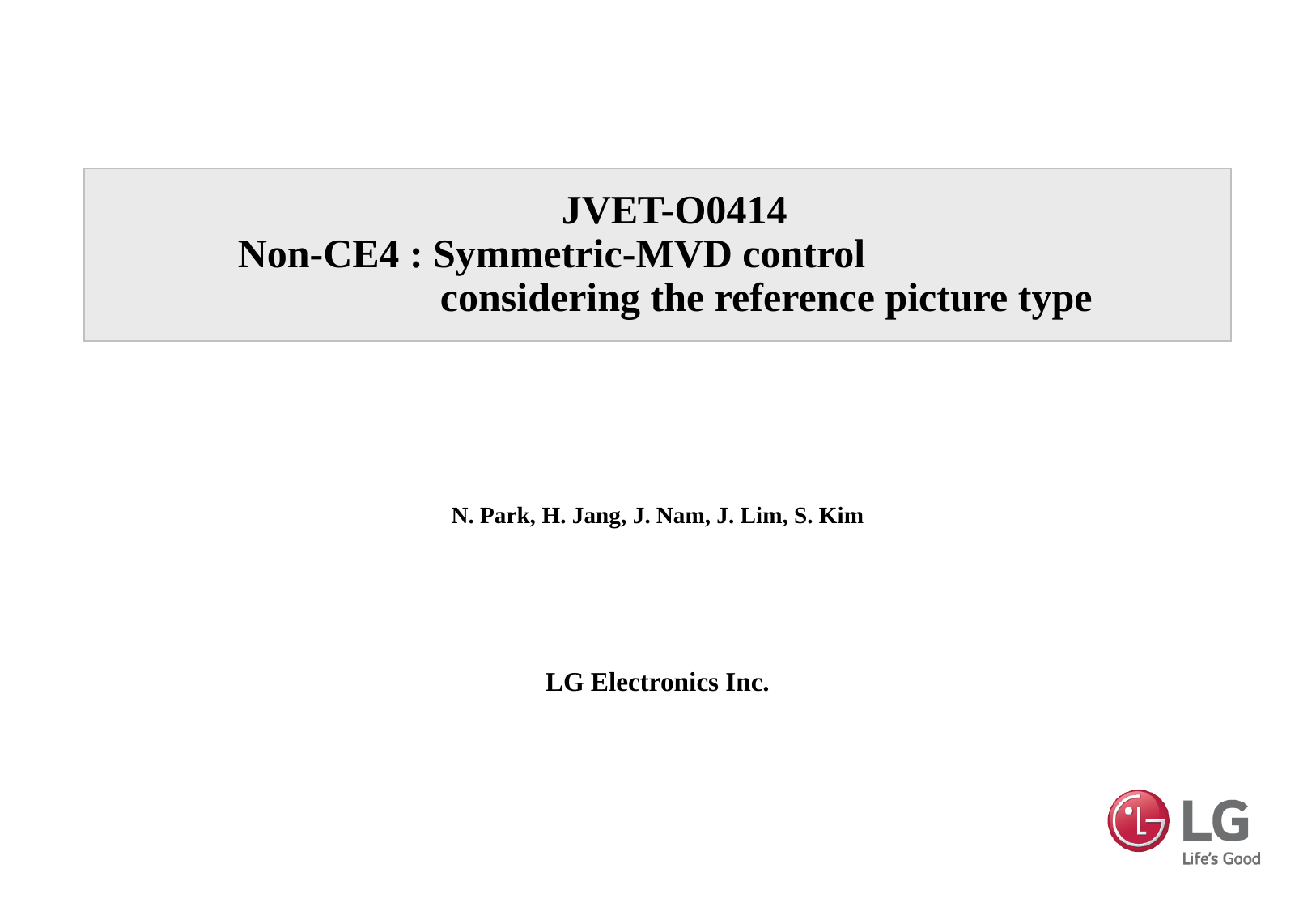

# JVET-O0414 Non-CE4 : Symmetric-MVD control considering the reference picture type
N. Park, H. Jang, J. Nam, J. Lim, S. Kim